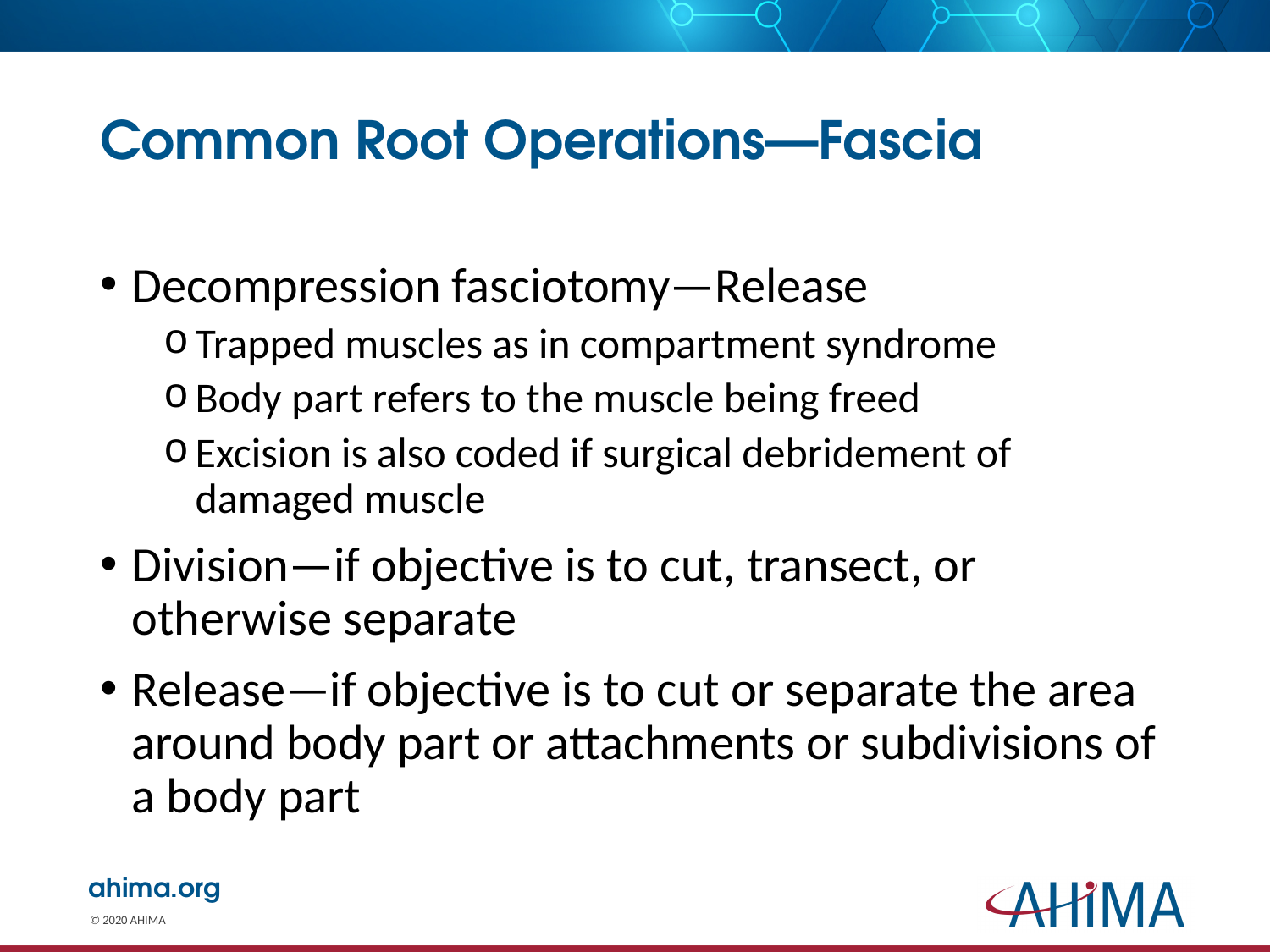

# Common Root Operations—Fascia
Decompression fasciotomy—Release
Trapped muscles as in compartment syndrome
Body part refers to the muscle being freed
Excision is also coded if surgical debridement of damaged muscle
Division—if objective is to cut, transect, or otherwise separate
Release—if objective is to cut or separate the area around body part or attachments or subdivisions of a body part